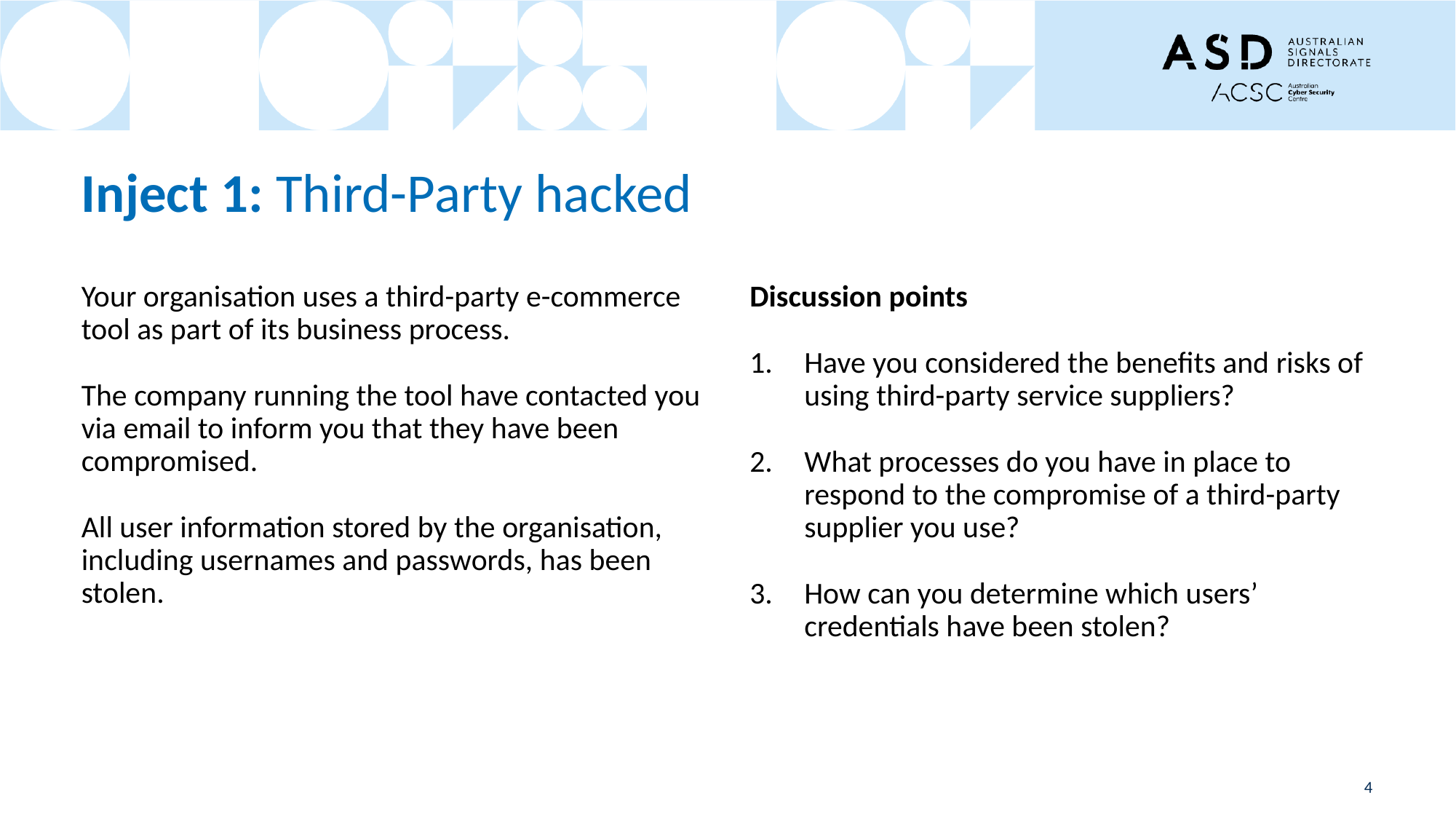

# Inject 1: Third-Party hacked
Your organisation uses a third-party e-commerce tool as part of its business process.
The company running the tool have contacted you via email to inform you that they have been compromised.
All user information stored by the organisation, including usernames and passwords, has been stolen.
Discussion points
Have you considered the benefits and risks of using third-party service suppliers?
What processes do you have in place to respond to the compromise of a third-party supplier you use?
How can you determine which users’ credentials have been stolen?
4